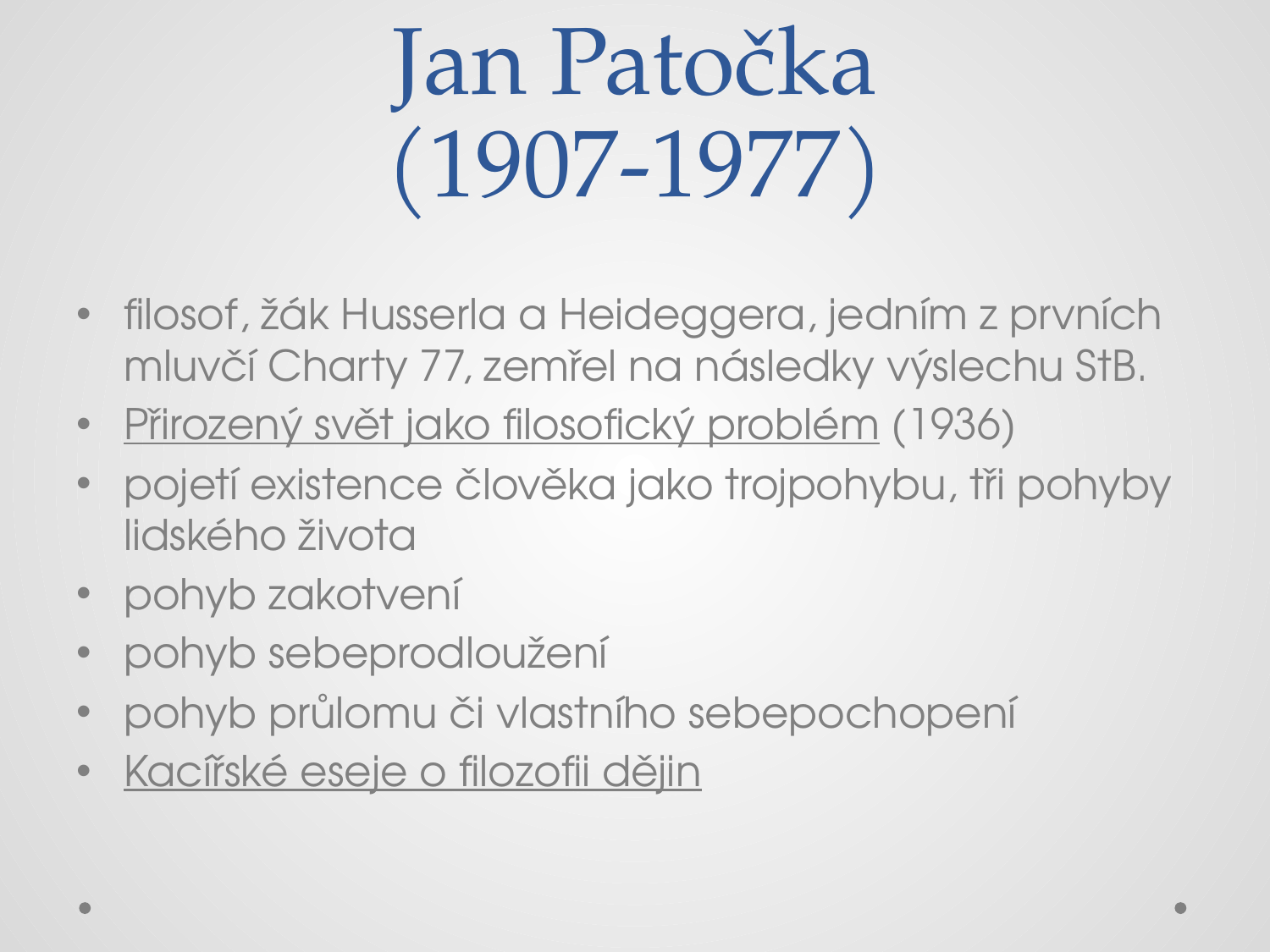

# Jan Patočka (1907-1977)

filosof, žák Husserla a Heideggera, jedním z prvních mluvčí Charty 77, zemřel na následky výslechu StB.
Přirozený svět jako filosofický problém (1936)
pojetí existence člověka jako trojpohybu, tři pohyby lidského života
pohyb zakotvení
pohyb sebeprodloužení
pohyb průlomu či vlastního sebepochopení
Kacířské eseje o filozofii dějin